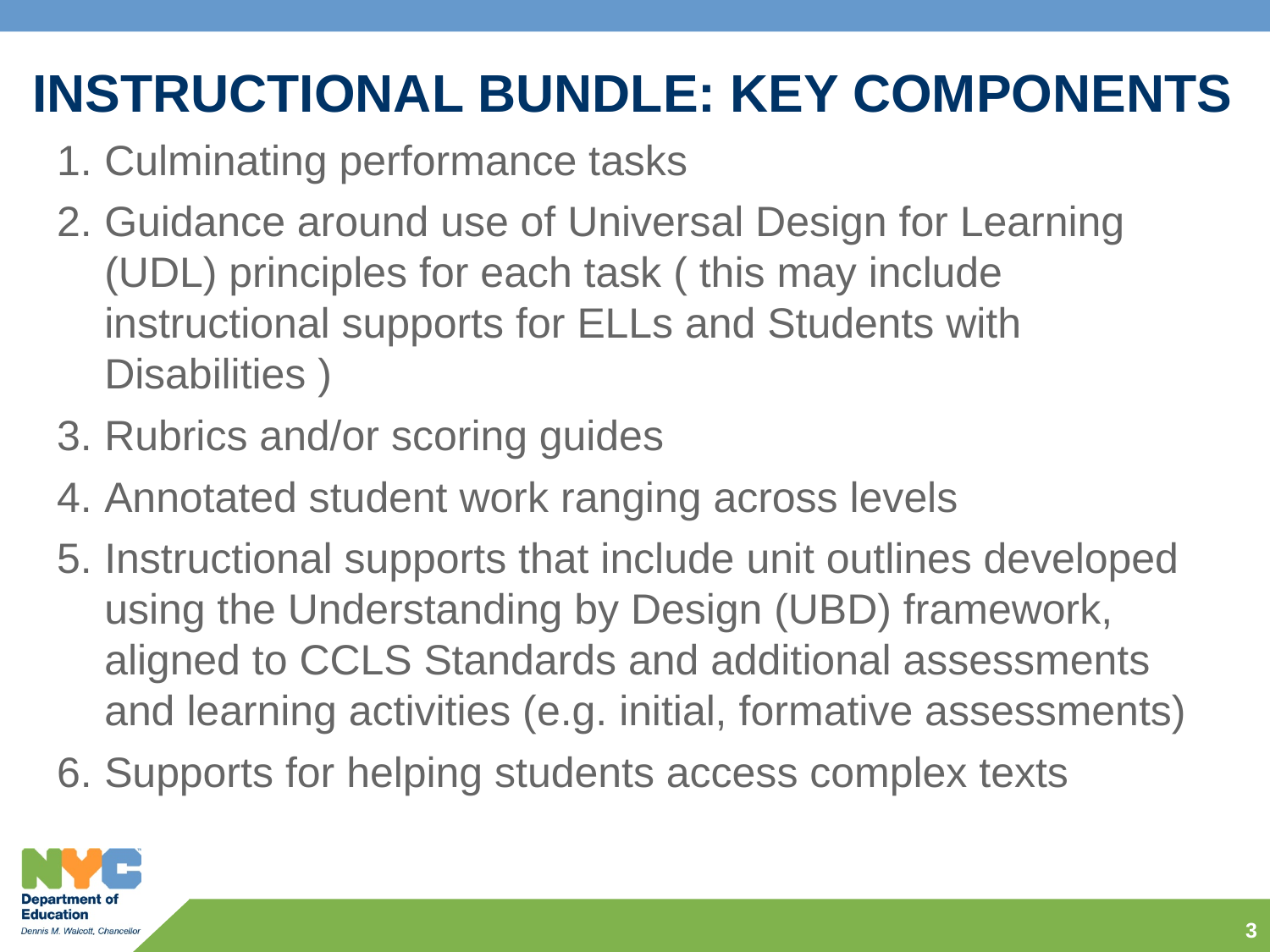

INSTRUCTIONAL BUNDLE: KEY COMPONENTS
Culminating performance tasks
Guidance around use of Universal Design for Learning (UDL) principles for each task ( this may include instructional supports for ELLs and Students with Disabilities )
Rubrics and/or scoring guides
Annotated student work ranging across levels
Instructional supports that include unit outlines developed using the Understanding by Design (UBD) framework, aligned to CCLS Standards and additional assessments and learning activities (e.g. initial, formative assessments)
Supports for helping students access complex texts
3